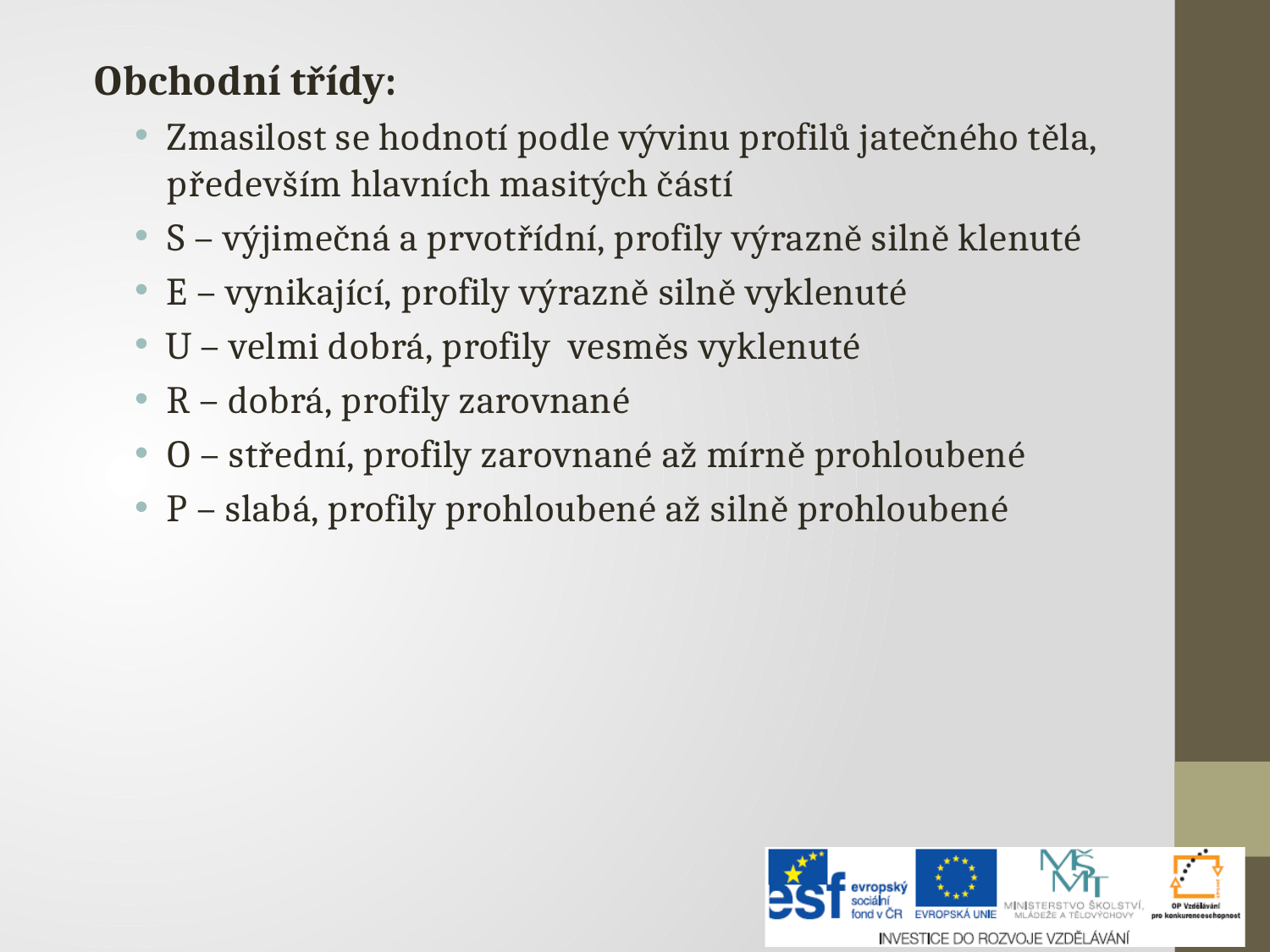

Obchodní třídy:
Zmasilost se hodnotí podle vývinu profilů jatečného těla, především hlavních masitých částí
S – výjimečná a prvotřídní, profily výrazně silně klenuté
E – vynikající, profily výrazně silně vyklenuté
U – velmi dobrá, profily  vesměs vyklenuté
R – dobrá, profily zarovnané
O – střední, profily zarovnané až mírně prohloubené
P – slabá, profily prohloubené až silně prohloubené